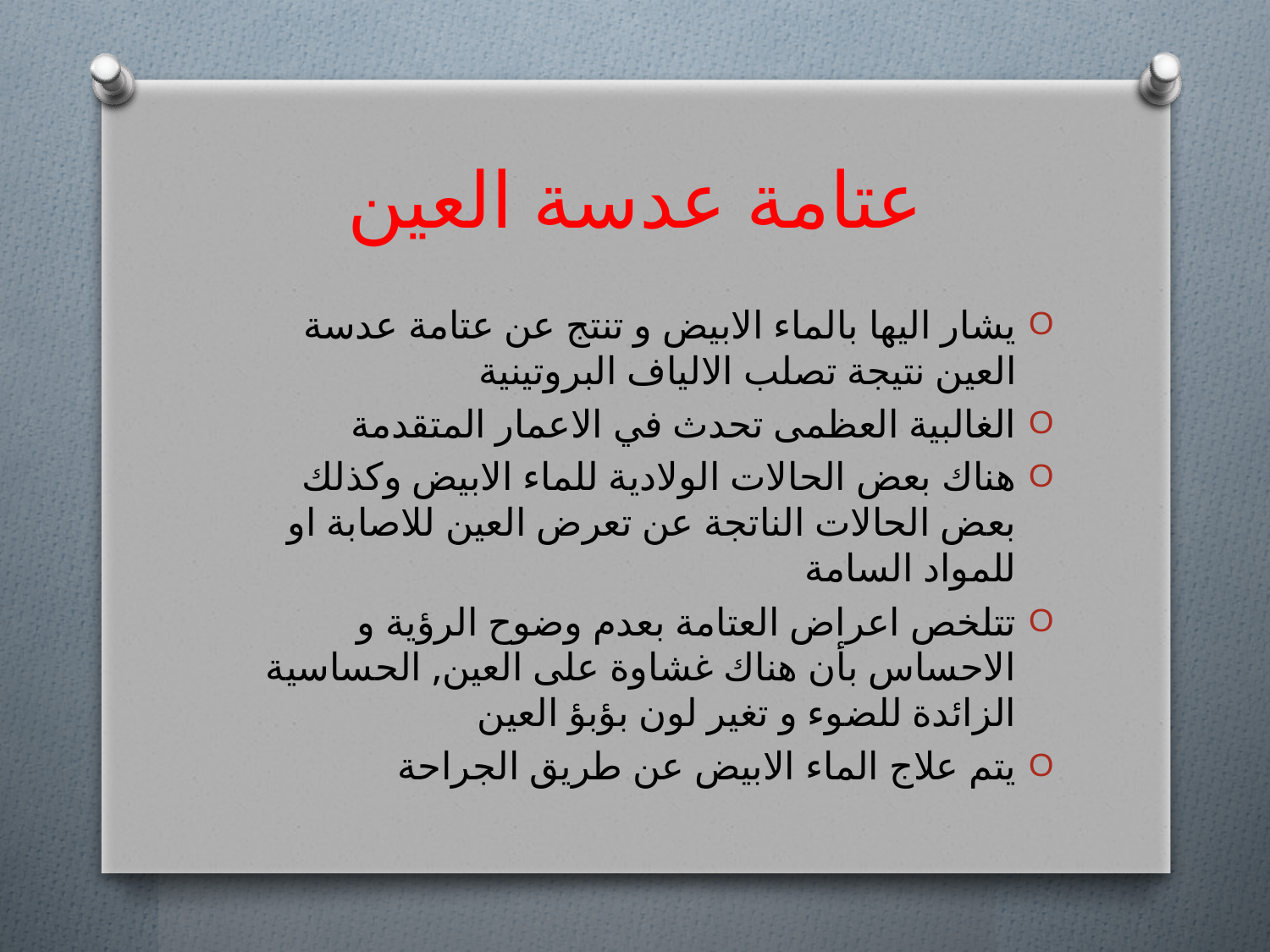

# عتامة عدسة العين
يشار اليها بالماء الابيض و تنتج عن عتامة عدسة العين نتيجة تصلب الالياف البروتينية
الغالبية العظمى تحدث في الاعمار المتقدمة
هناك بعض الحالات الولادية للماء الابيض وكذلك بعض الحالات الناتجة عن تعرض العين للاصابة او للمواد السامة
تتلخص اعراض العتامة بعدم وضوح الرؤية و الاحساس بأن هناك غشاوة على العين, الحساسية الزائدة للضوء و تغير لون بؤبؤ العين
يتم علاج الماء الابيض عن طريق الجراحة